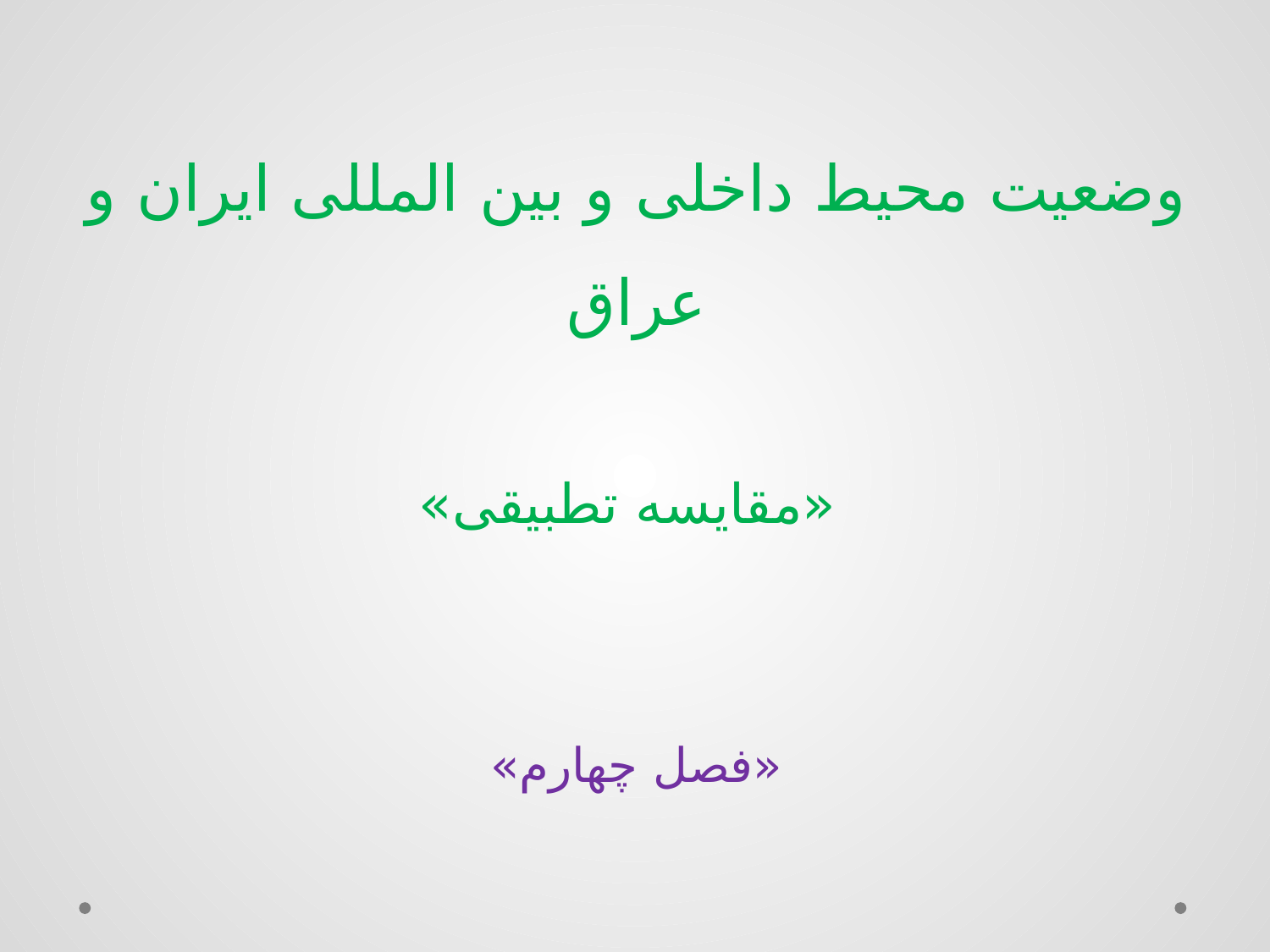

# وضعیت محیط داخلی و بین المللی ایران و عراق «مقایسه تطبیقی» «فصل چهارم»